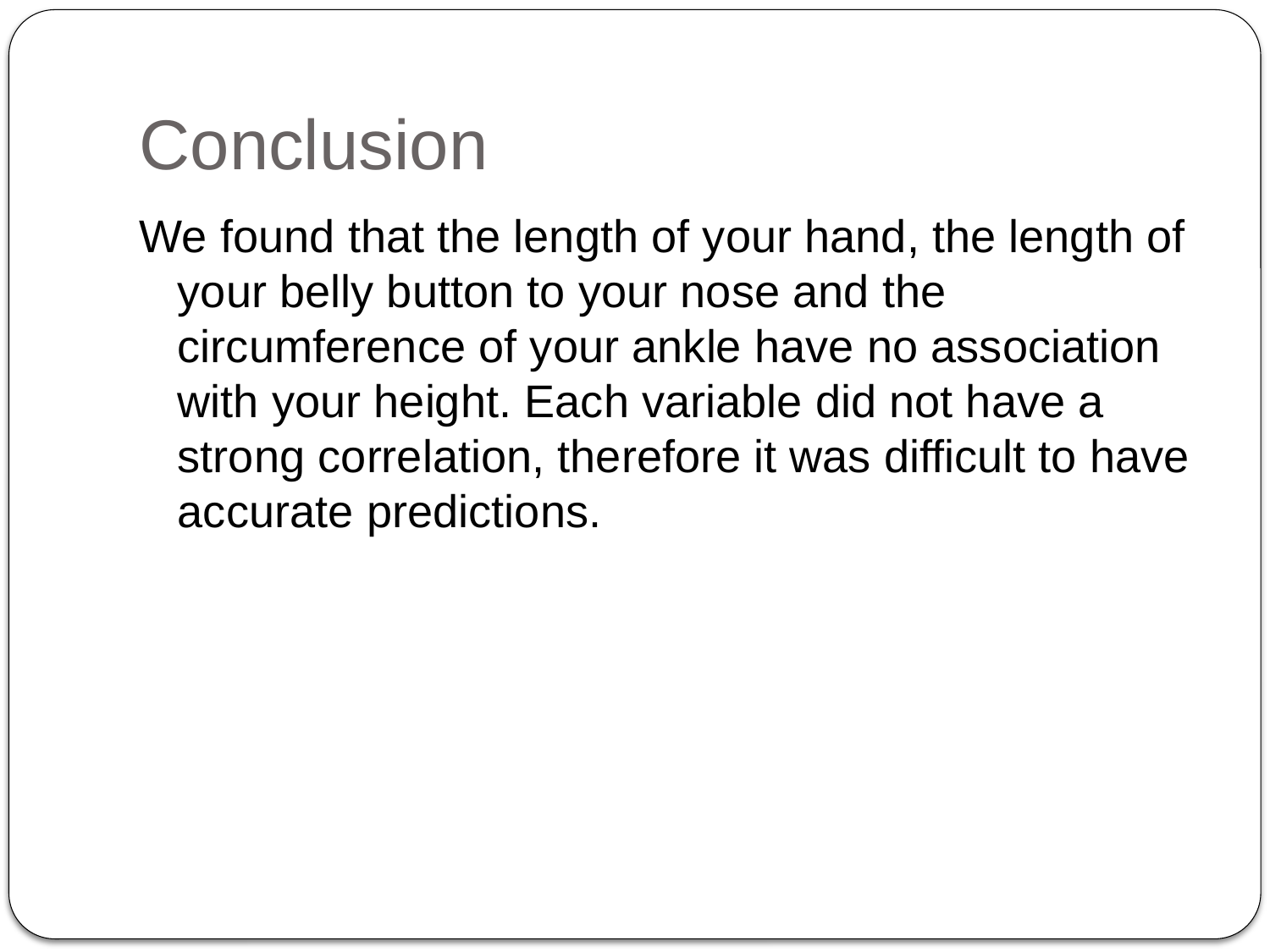

# Conclusion
We found that the length of your hand, the length of your belly button to your nose and the circumference of your ankle have no association with your height. Each variable did not have a strong correlation, therefore it was difficult to have accurate predictions.